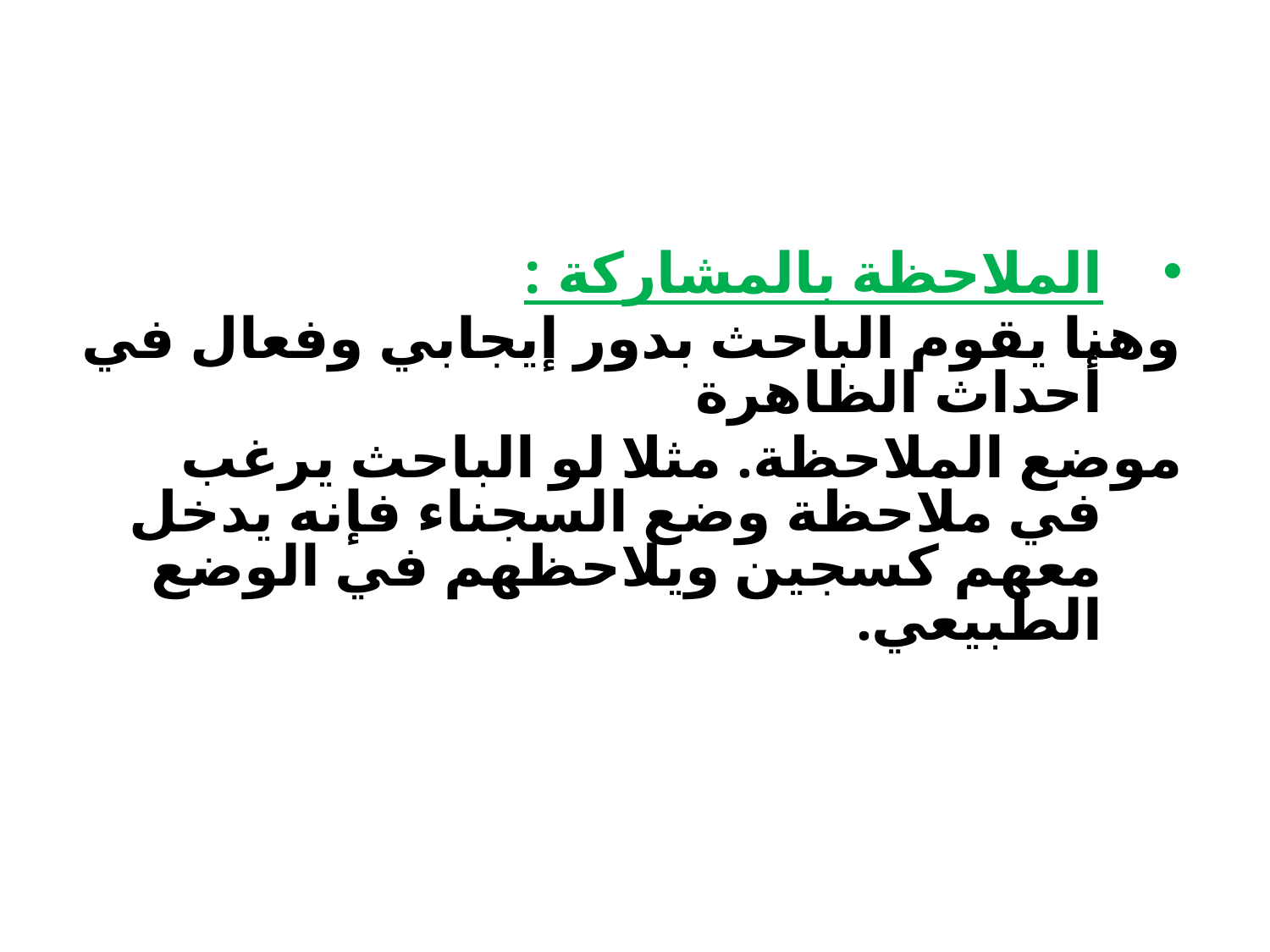

الملاحظة بالمشاركة :
وهنا يقوم الباحث بدور إيجابي وفعال في أحداث الظاهرة
موضع الملاحظة. مثلا لو الباحث يرغب في ملاحظة وضع السجناء فإنه يدخل معهم كسجين ويلاحظهم في الوضع الطبيعي.